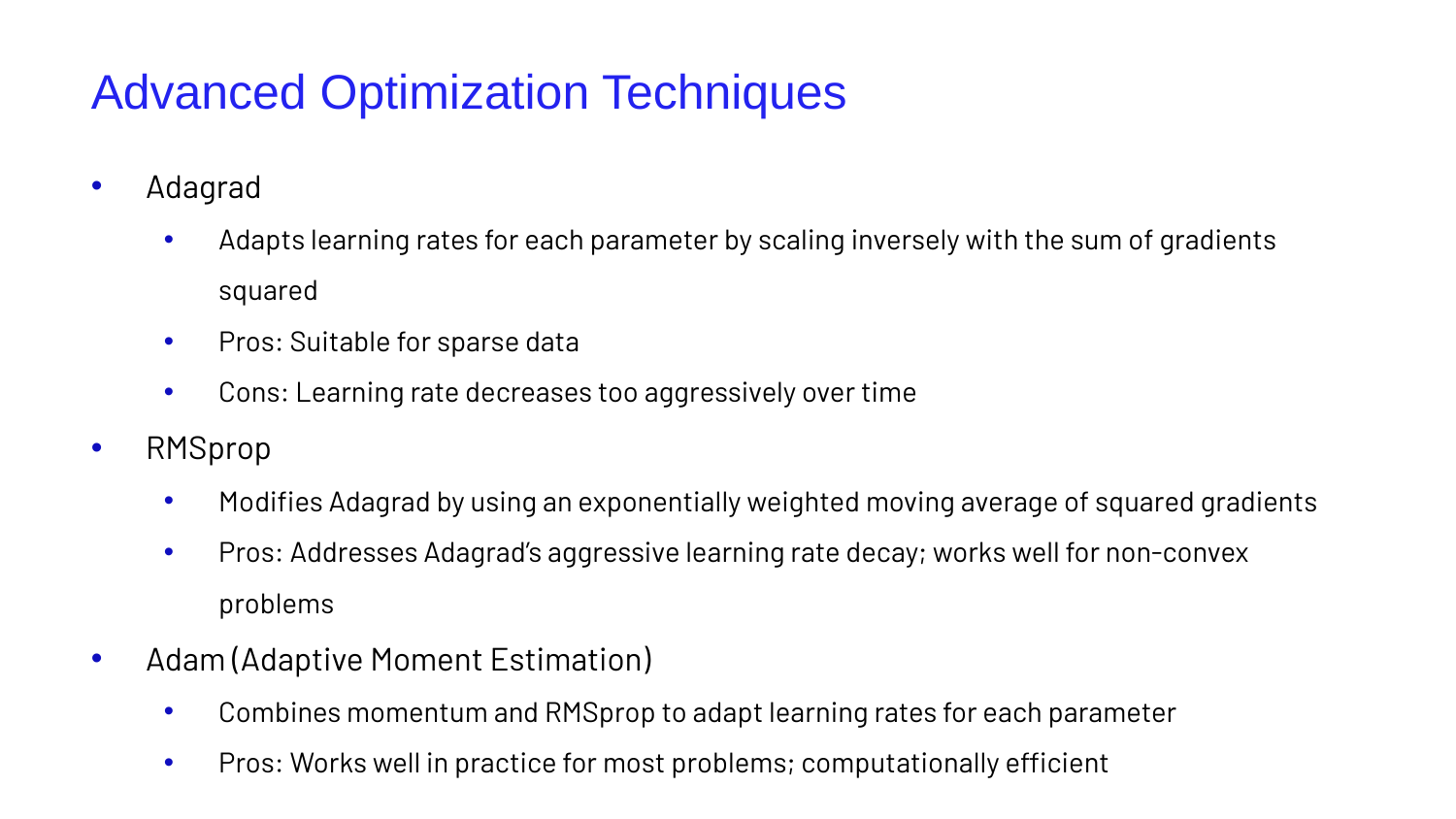

Advanced Optimization Techniques
Adagrad
Adapts learning rates for each parameter by scaling inversely with the sum of gradients squared
Pros: Suitable for sparse data
Cons: Learning rate decreases too aggressively over time
RMSprop
Modifies Adagrad by using an exponentially weighted moving average of squared gradients
Pros: Addresses Adagrad’s aggressive learning rate decay; works well for non-convex problems
Adam (Adaptive Moment Estimation)
Combines momentum and RMSprop to adapt learning rates for each parameter
Pros: Works well in practice for most problems; computationally efficient